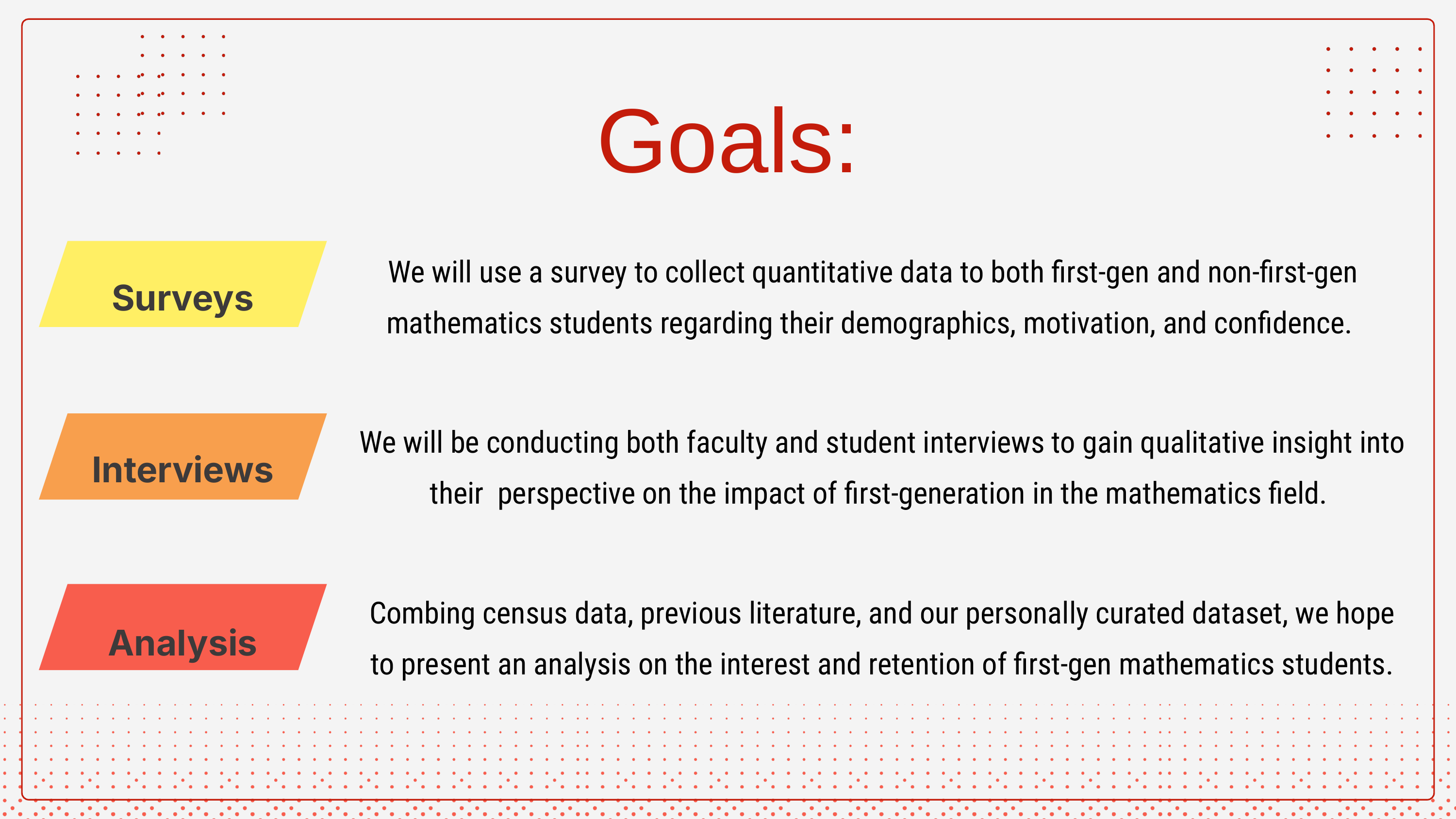

Goals:

We will use a survey to collect quantitative data to both first-gen and non-first-gen mathematics students regarding their demographics, motivation, and confidence.
Surveys

We will be conducting both faculty and student interviews to gain qualitative insight into their  perspective on the impact of first-generation in the mathematics field.
Interviews

Combing census data, previous literature, and our personally curated dataset, we hope to present an analysis on the interest and retention of first-gen mathematics students.
Analysis